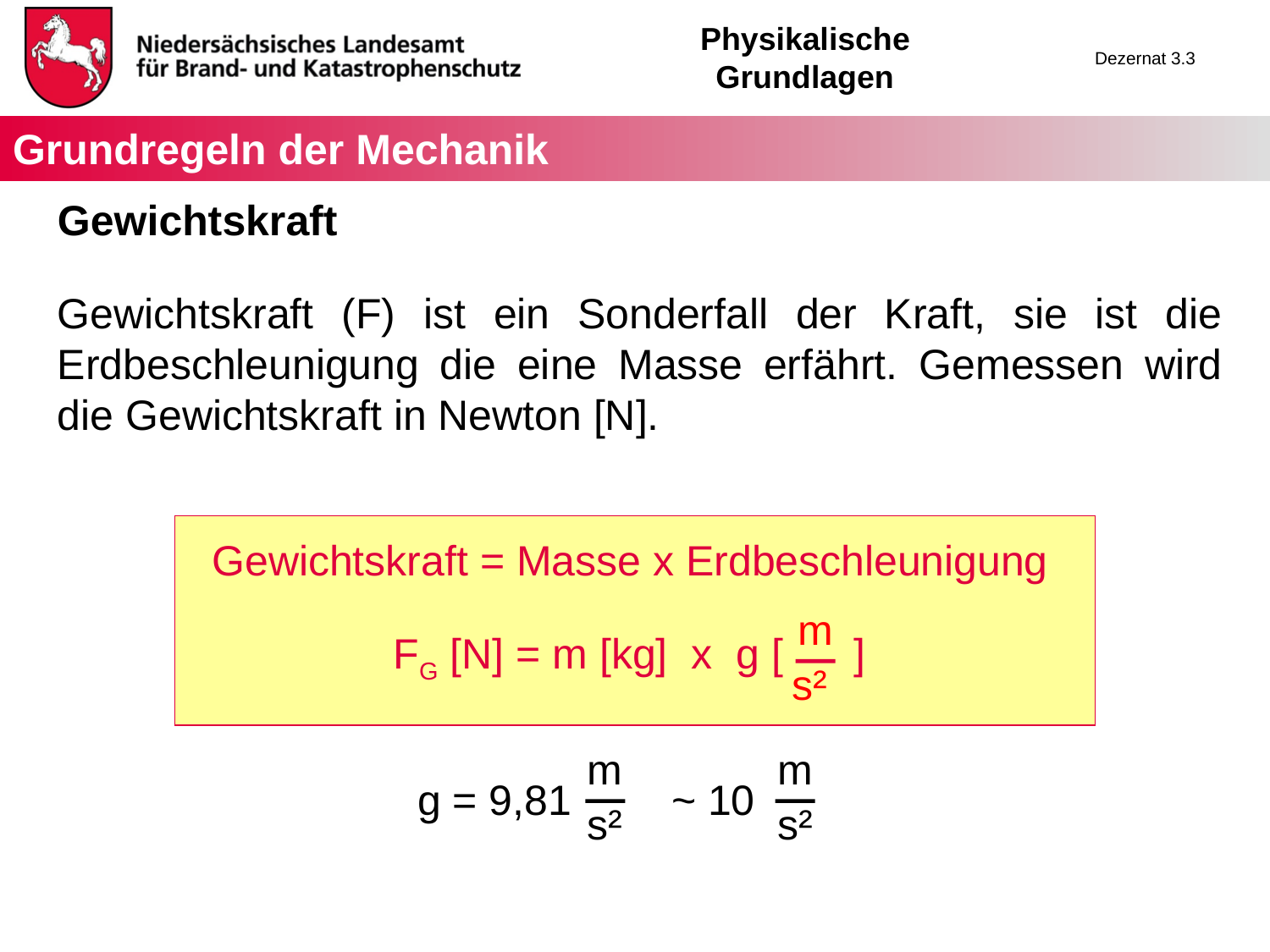

# Grundregeln der Mechanik
Gewichtskraft
Gewichtskraft (F) ist ein Sonderfall der Kraft, sie ist die Erdbeschleunigung die eine Masse erfährt. Gemessen wird die Gewichtskraft in Newton [N].

Gewichtskraft = Masse x Erdbeschleunigung
FG [N] = m [kg]  x  g [      ]
m
s²

m
s²
m
s²
g = 9,81 	~ 10